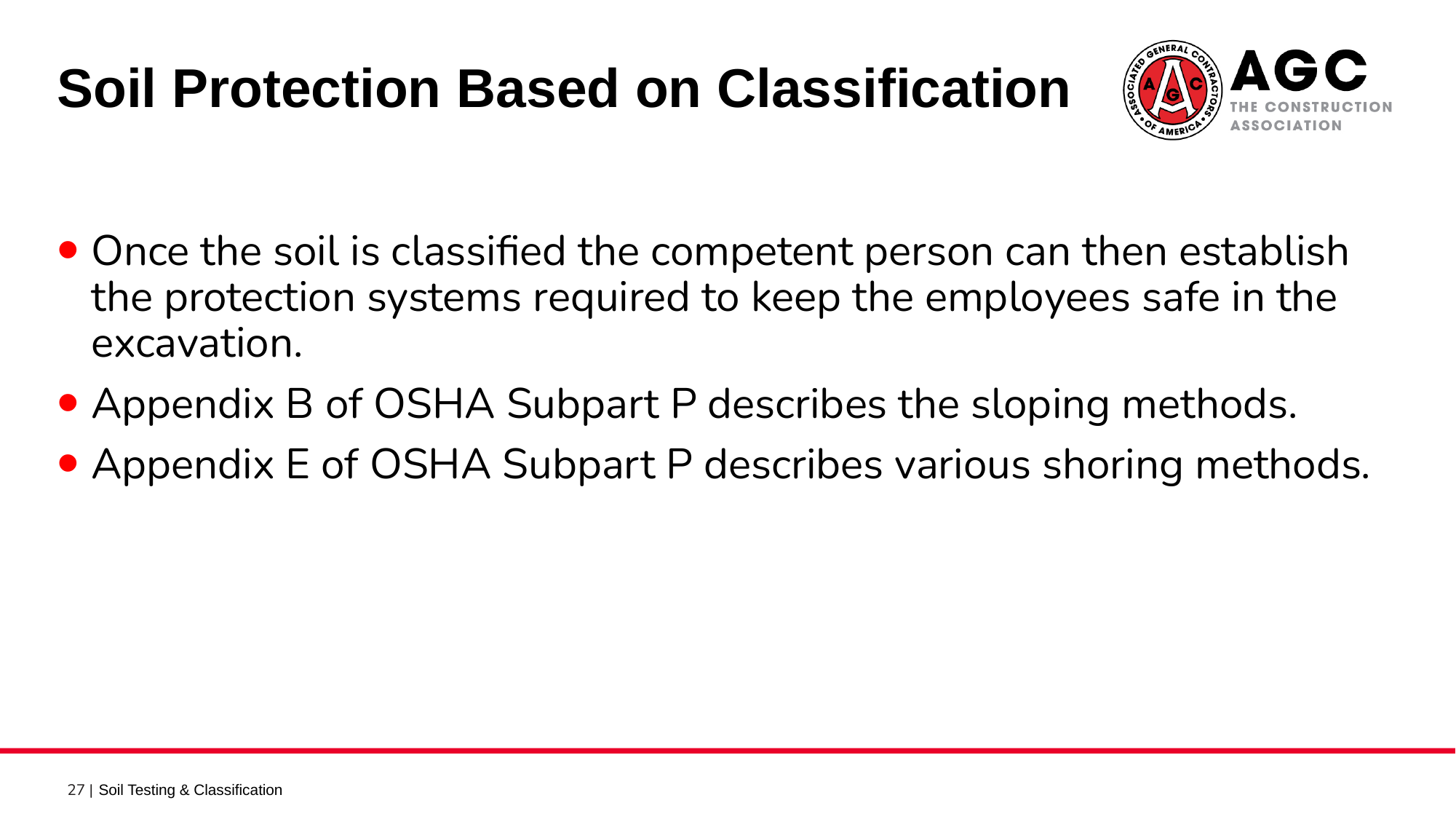

Soil Protection Based on Classification
Once the soil is classified the competent person can then establish the protection systems required to keep the employees safe in the excavation.
Appendix B of OSHA Subpart P describes the sloping methods.
Appendix E of OSHA Subpart P describes various shoring methods.
Soil Testing & Classification